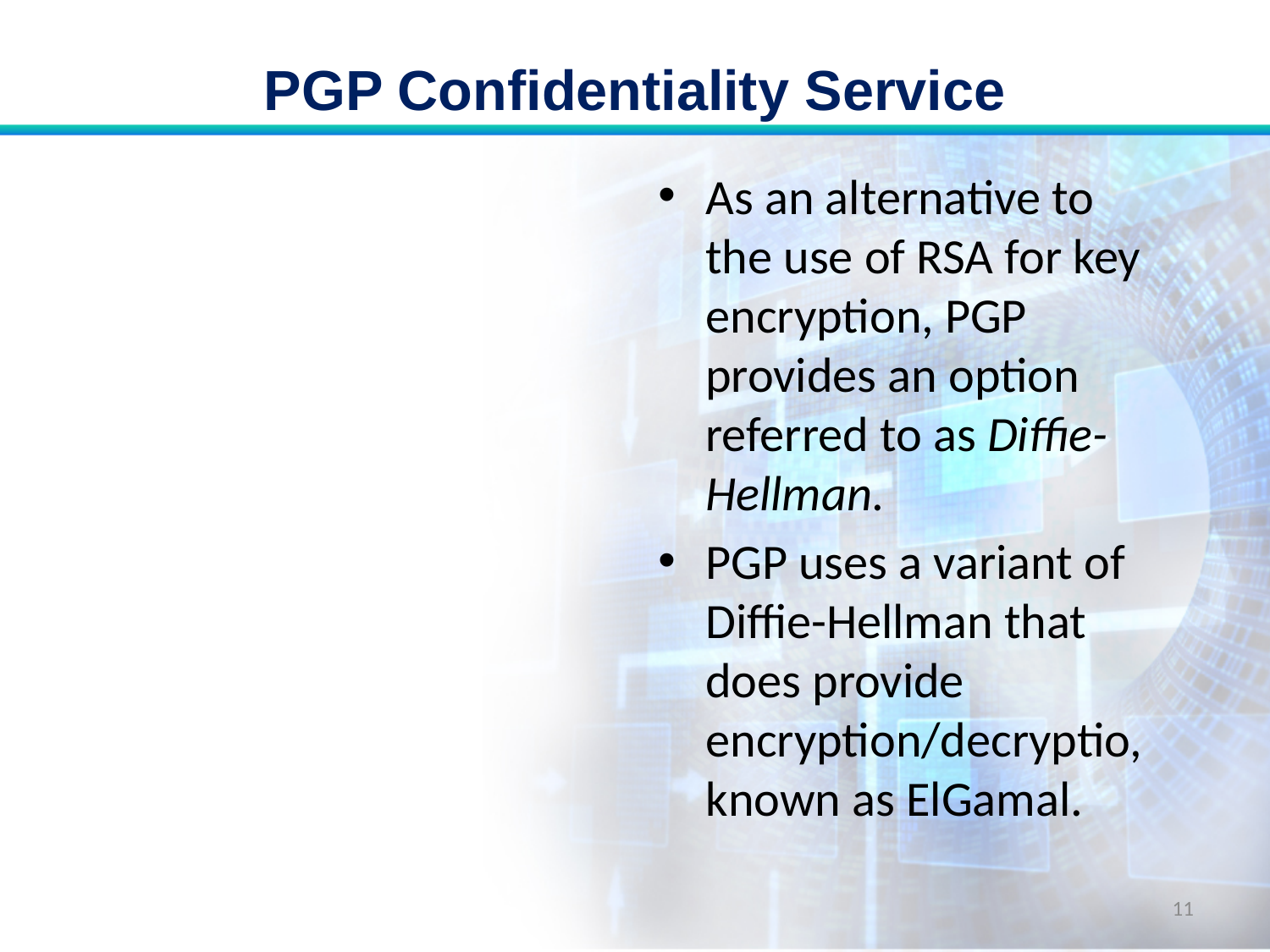

# PGP Confidentiality Service
As an alternative to the use of RSA for key encryption, PGP provides an option referred to as Diffie-Hellman.
PGP uses a variant of Diffie-Hellman that does provide encryption/decryptio, known as ElGamal.
11